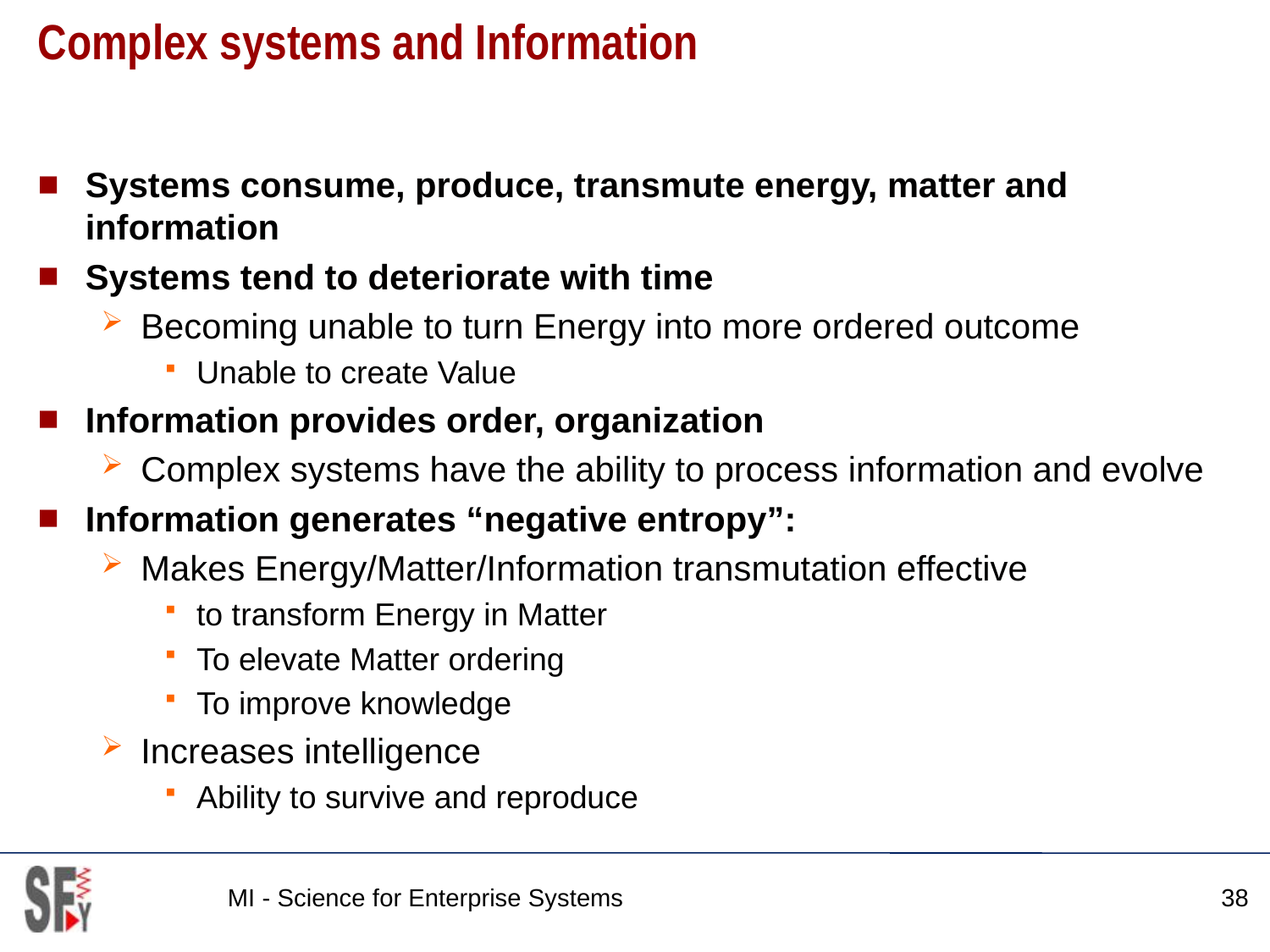

# Complex systems and Information
Systems consume, produce, transmute energy, matter and information
Systems tend to deteriorate with time
Becoming unable to turn Energy into more ordered outcome
Unable to create Value
Information provides order, organization
Complex systems have the ability to process information and evolve
Information generates “negative entropy”:
Makes Energy/Matter/Information transmutation effective
to transform Energy in Matter
To elevate Matter ordering
To improve knowledge
Increases intelligence
Ability to survive and reproduce
MI - Science for Enterprise Systems
38